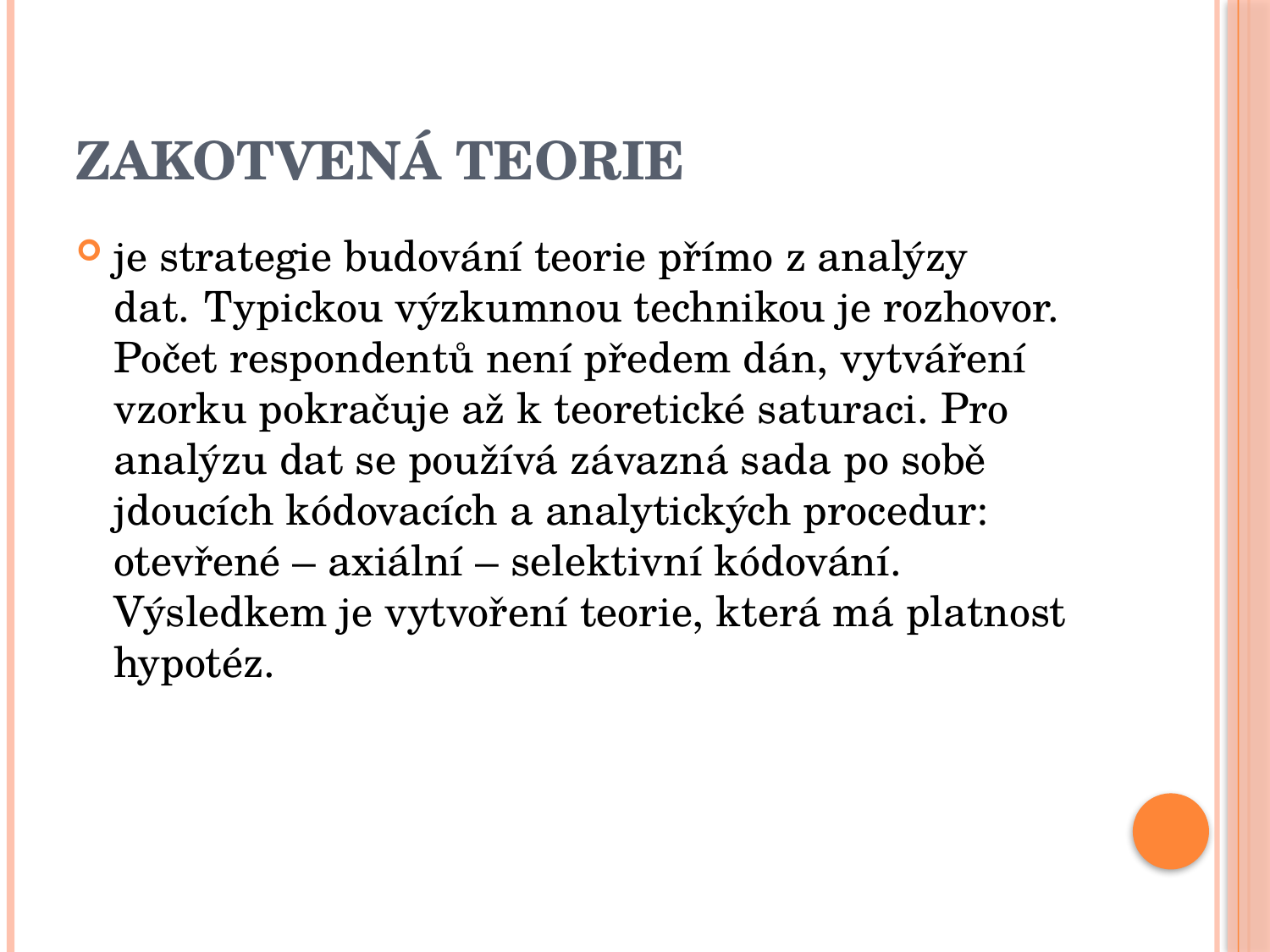

# Zakotvená teorie
je strategie budování teorie přímo z analýzy dat. Typickou výzkumnou technikou je rozhovor. Počet respondentů není předem dán, vytváření vzorku pokračuje až k teoretické saturaci. Pro analýzu dat se používá závazná sada po sobě jdoucích kódovacích a analytických procedur: otevřené – axiální – selektivní kódování. Výsledkem je vytvoření teorie, která má platnost hypotéz.